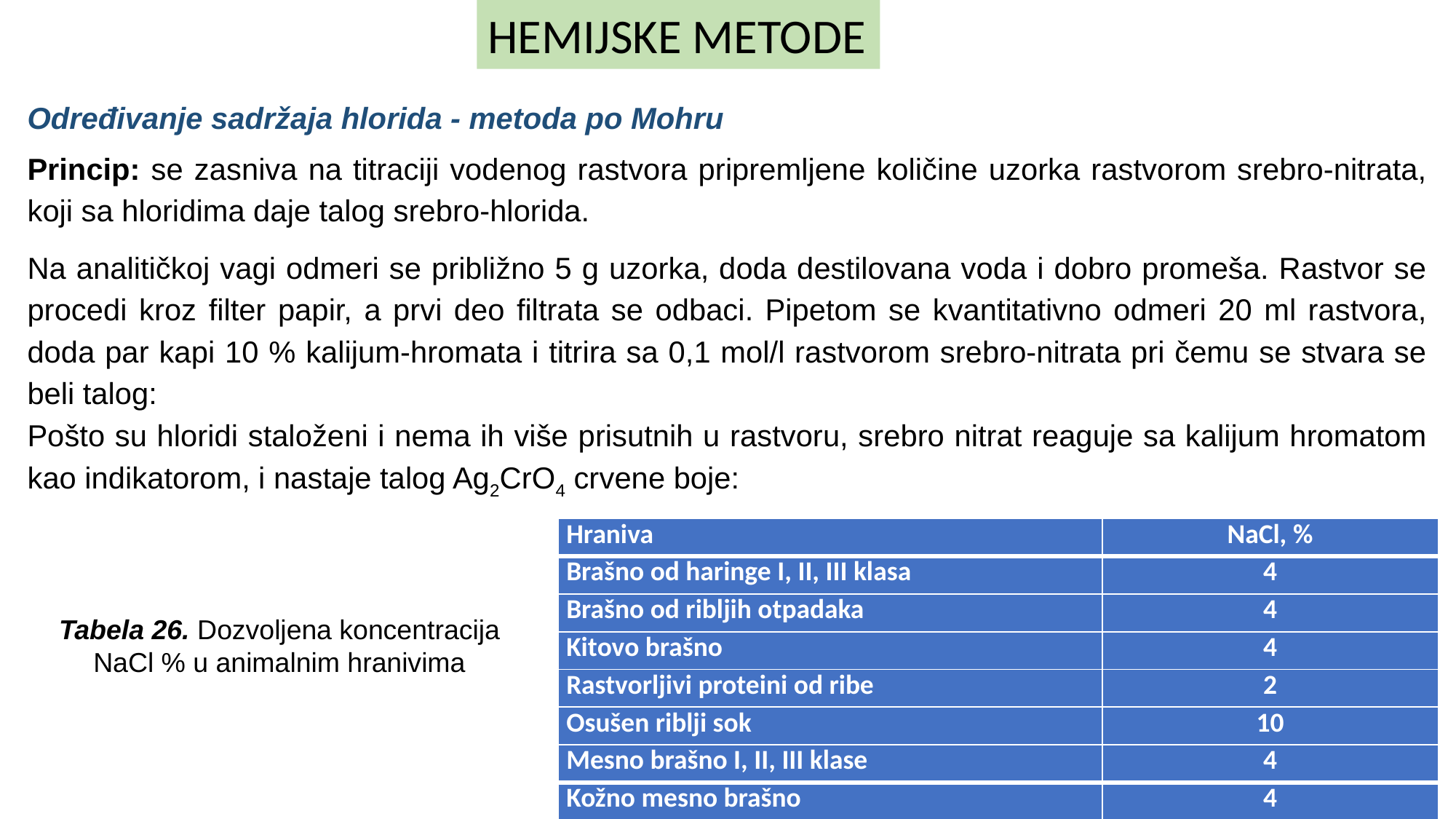

HEMIJSKE METODE
Određivanje sadržaja hlorida - metoda po Mohru
Princip: se zasniva na titraciji vodenog rastvora pripremljene količine uzorka rastvorom srebro-nitrata, koji sa hloridima daje talog srebro-hlorida.
Na analitičkoj vagi odmeri se približno 5 g uzorka, doda destilovana voda i dobro promeša. Rastvor se procedi kroz filter papir, a prvi deo filtrata se odbaci. Pipetom se kvantitativno odmeri 20 ml rastvora, doda par kapi 10 % kalijum-hromata i titrira sa 0,1 mol/l rastvorom srebro-nitrata pri čemu se stvara se beli talog:
Pošto su hloridi staloženi i nema ih više prisutnih u rastvoru, srebro nitrat reaguje sa kalijum hromatom kao indikatorom, i nastaje talog Ag2CrO4 crvene boje:
| Hraniva | NaCl, % |
| --- | --- |
| Brašno od haringe I, II, III klasa | 4 |
| Brašno od ribljih otpadaka | 4 |
| Kitovo brašno | 4 |
| Rastvorljivi proteini od ribe | 2 |
| Osušen riblji sok | 10 |
| Mesno brašno I, II, III klase | 4 |
| Kožno mesno brašno | 4 |
Tabela 26. Dozvoljena koncentracija
NaCl % u animalnim hranivima